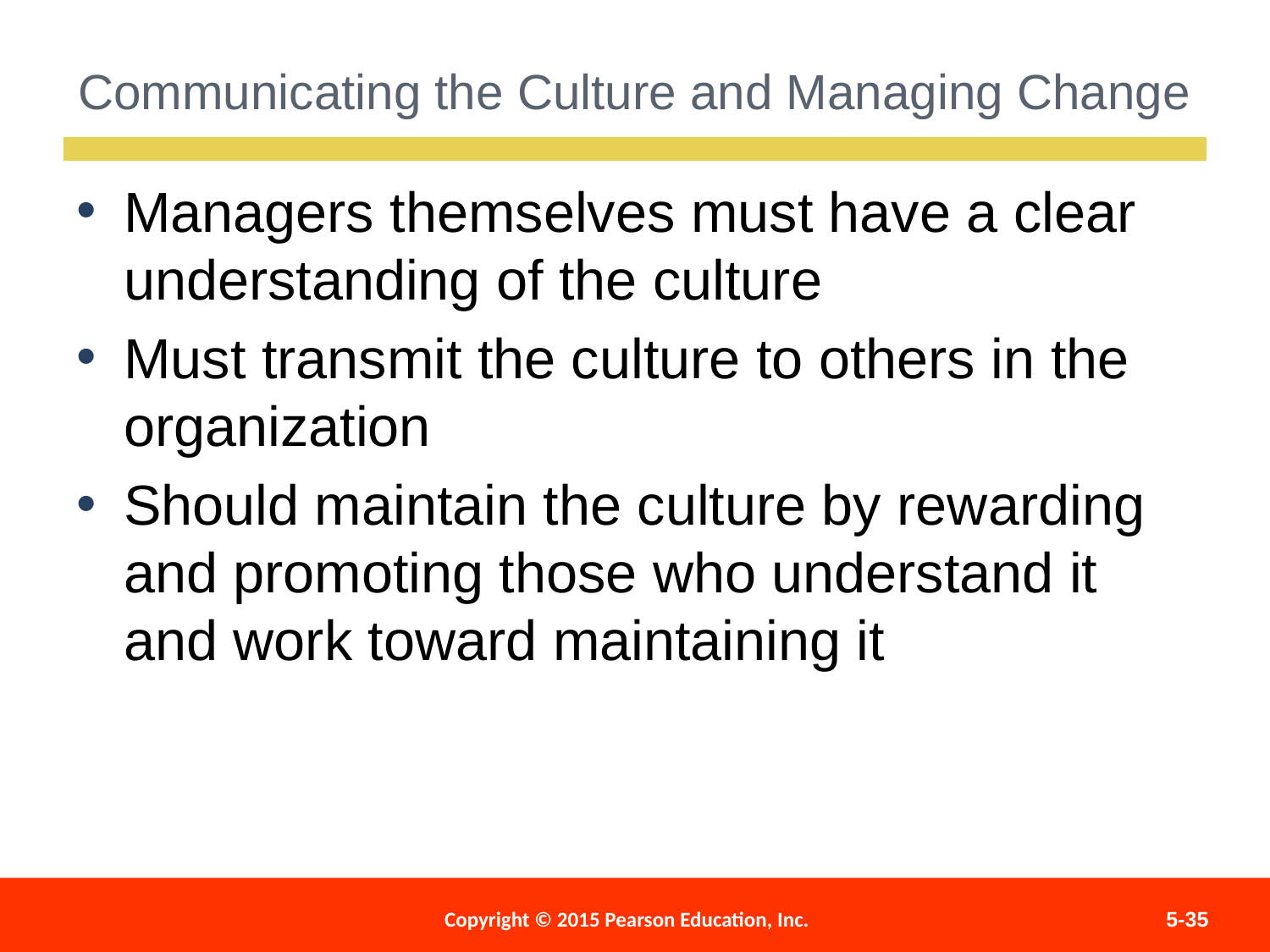

Communicating the Culture and Managing Change
Managers themselves must have a clear understanding of the culture
Must transmit the culture to others in the organization
Should maintain the culture by rewarding and promoting those who understand it and work toward maintaining it